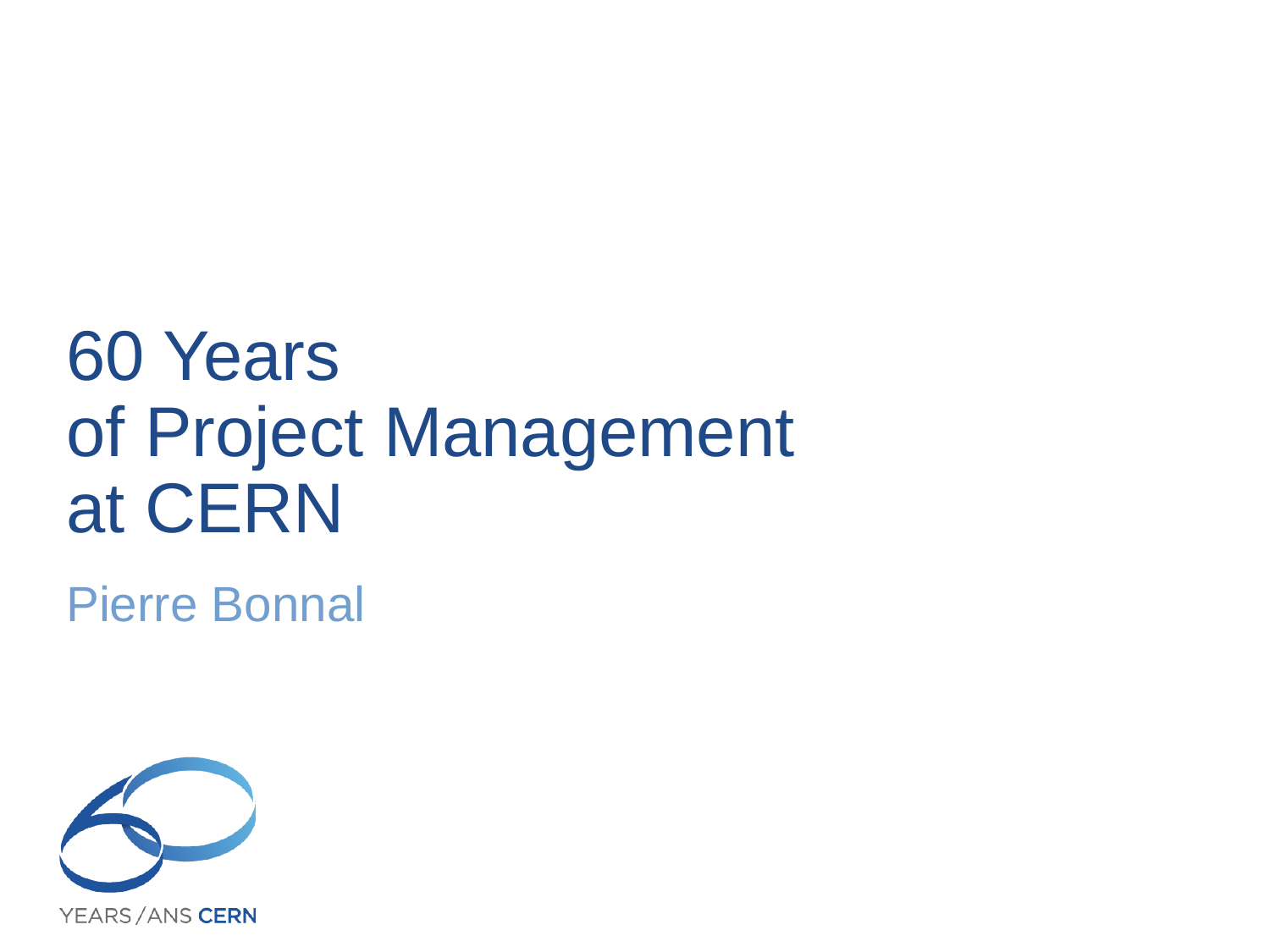

# 60 Years of Project Management at CERN
Pierre Bonnal